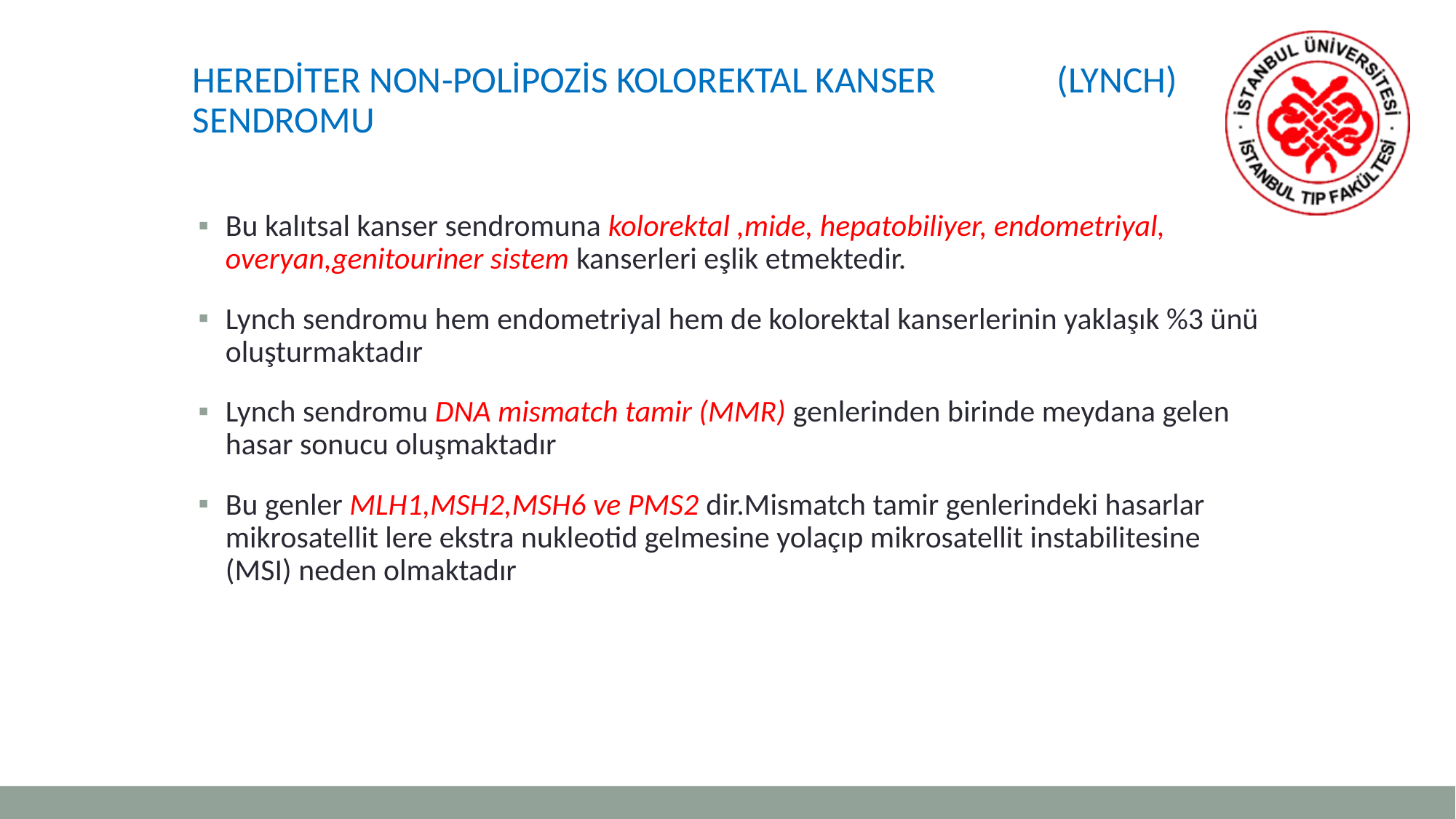

# HEREDİTER NON-POLİPOZİS KOLOREKTAL KANSER           			(LYNCH) SENDROMU
Bu kalıtsal kanser sendromuna kolorektal ,mide, hepatobiliyer, endometriyal, overyan,genitouriner sistem kanserleri eşlik etmektedir.
Lynch sendromu hem endometriyal hem de kolorektal kanserlerinin yaklaşık %3 ünü oluşturmaktadır
Lynch sendromu DNA mismatch tamir (MMR) genlerinden birinde meydana gelen hasar sonucu oluşmaktadır
Bu genler MLH1,MSH2,MSH6 ve PMS2 dir.Mismatch tamir genlerindeki hasarlar mikrosatellit lere ekstra nukleotid gelmesine yolaçıp mikrosatellit instabilitesine (MSI) neden olmaktadır